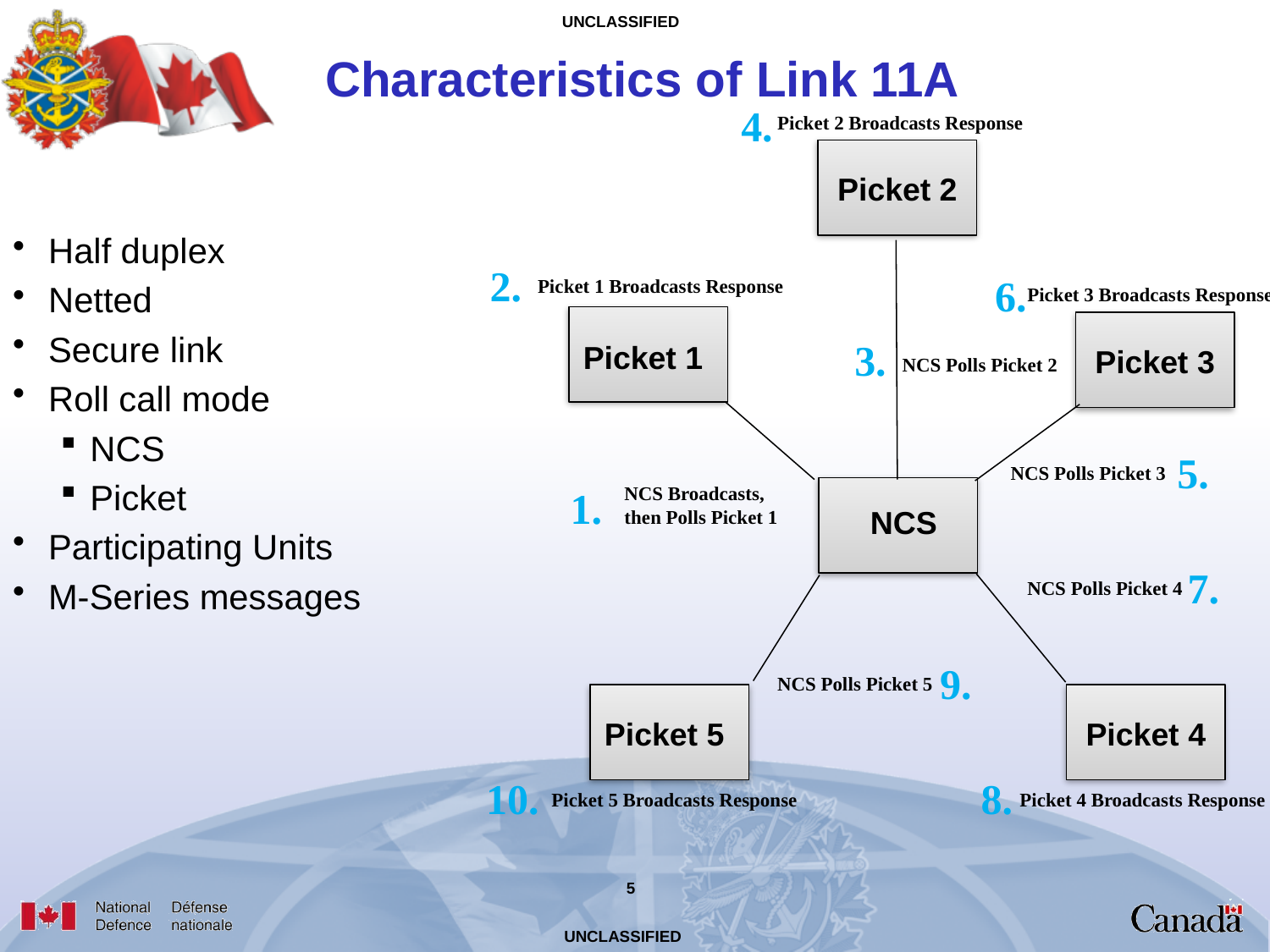

# Characteristics of Link 11A
4.
Picket 2 Broadcasts Response

Picket 2
Half duplex
Netted
Secure link
Roll call mode
NCS
Picket
Participating Units
M-Series messages
2.
6.
Picket 1 Broadcasts Response
Picket 3 Broadcasts Response

3.
Picket 1
Picket 3
NCS Polls Picket 2
5.
NCS Polls Picket 3
NCS Broadcasts, then Polls Picket 1
1.

NCS
7.
NCS Polls Picket 4
9.
NCS Polls Picket 5

Picket 4
Picket 5
8.
10.
Picket 5 Broadcasts Response
Picket 4 Broadcasts Response